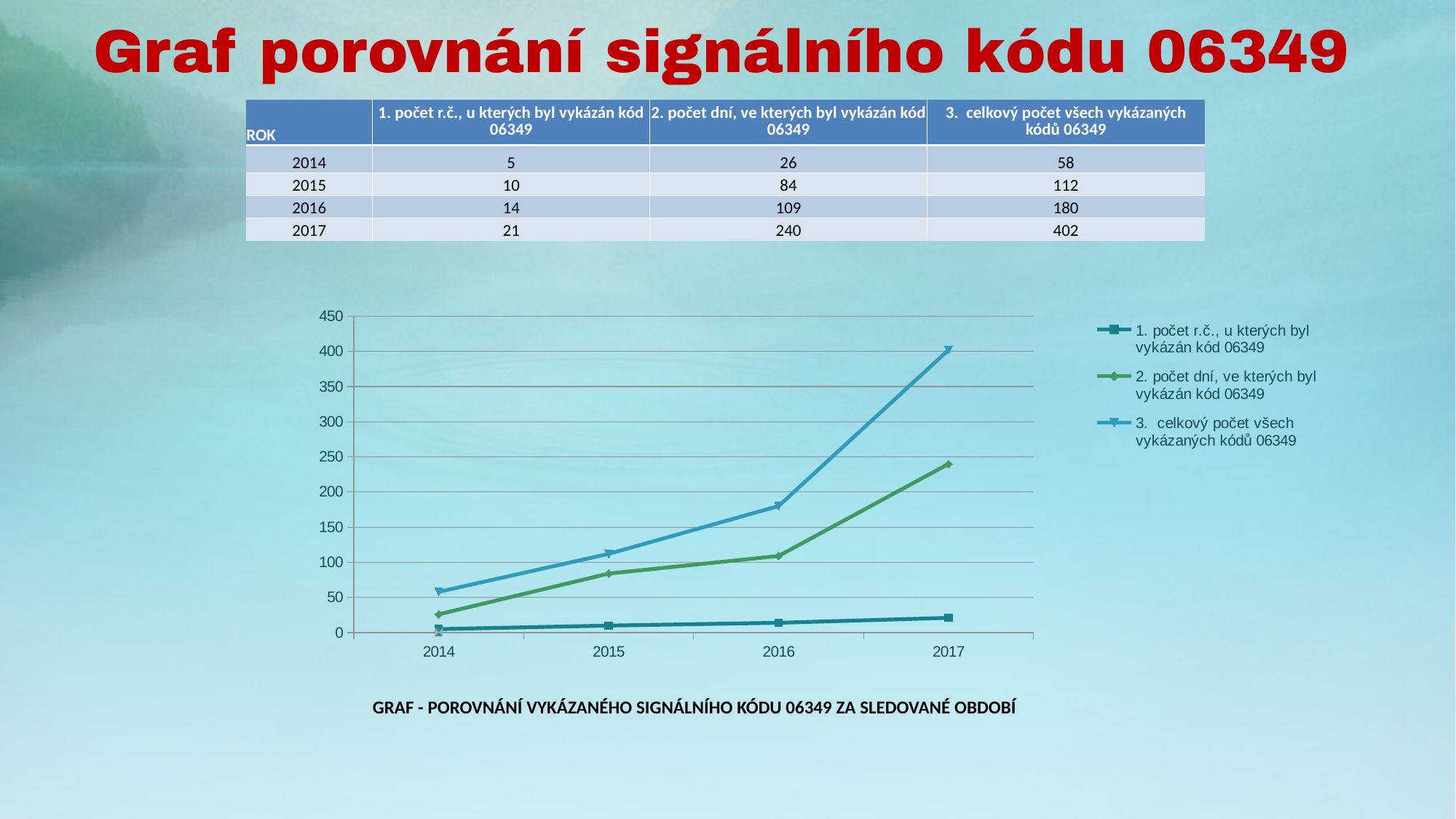

# Graf porovnání signálního kódu 06349
| ROK | 1. počet r.č., u kterých byl vykázán kód 06349 | 2. počet dní, ve kterých byl vykázán kód 06349 | 3. celkový počet všech vykázaných kódů 06349 |
| --- | --- | --- | --- |
| 2014 | 5 | 26 | 58 |
| 2015 | 10 | 84 | 112 |
| 2016 | 14 | 109 | 180 |
| 2017 | 21 | 240 | 402 |
|  |  |  |  |
|  |  |  |  |
|  |  |  |  |
|  |  |  |  |
|  |  |  |  |
|  |  |  |  |
|  |  |  |  |
|  |  |  |  |
|  |  |  |  |
|  |  |  |  |
|  |  |  |  |
|  |  |  |  |
|  |  |  |  |
|  |  |  |  |
|  |  |  |  |
|  |  |  |  |
|  |  |  |  |
|  |  |  |  |
|  |  |  |  |
|  |  |  |  |
|  | GRAF - POROVNÁNÍ VYKÁZANÉHO SIGNÁLNÍHO KÓDU 06349 ZA SLEDOVANÉ OBDOBÍ |  |  |

[unsupported chart]